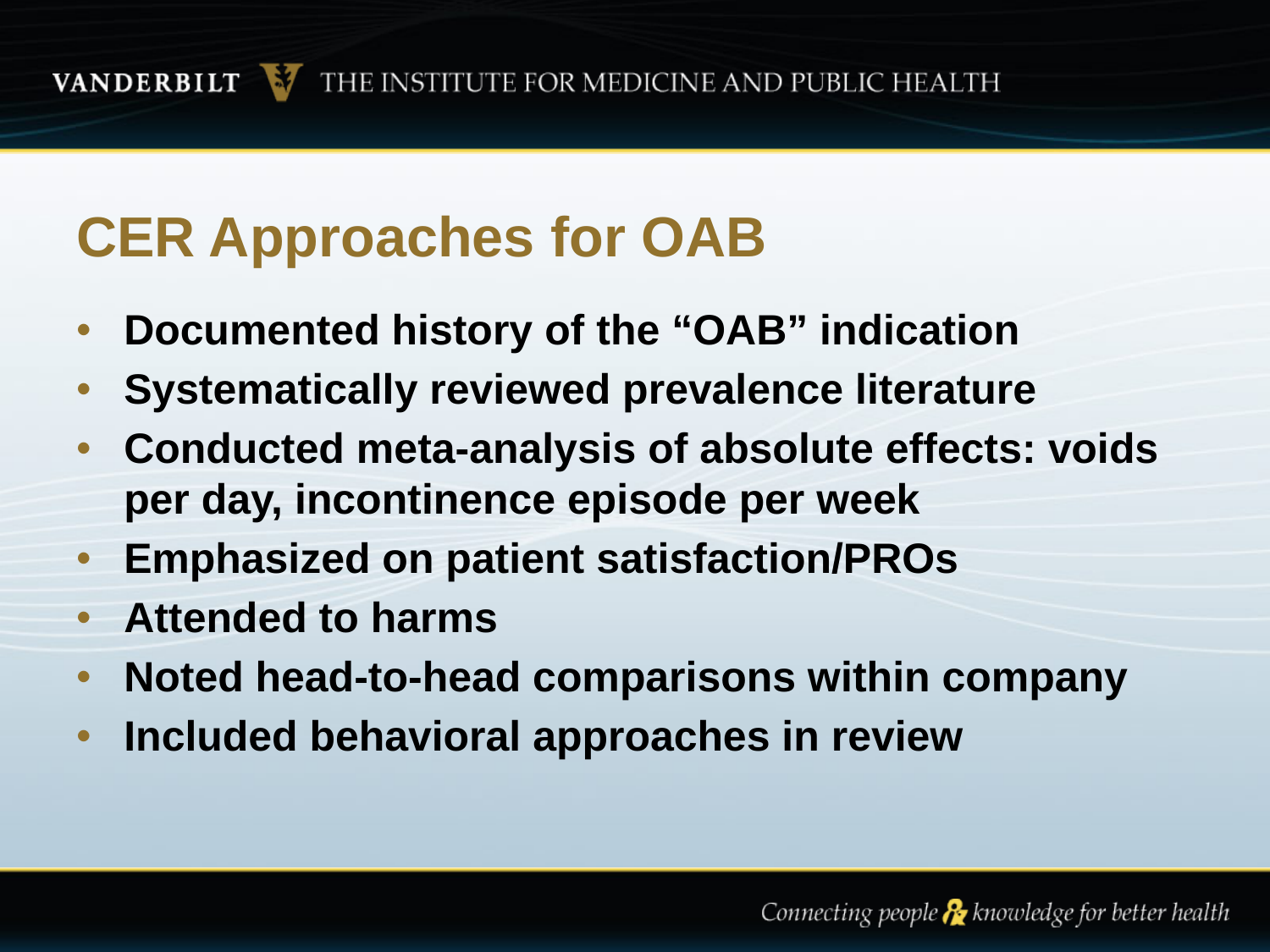

# CER Approaches for OAB
Documented history of the “OAB” indication
Systematically reviewed prevalence literature
Conducted meta-analysis of absolute effects: voids per day, incontinence episode per week
Emphasized on patient satisfaction/PROs
Attended to harms
Noted head-to-head comparisons within company
Included behavioral approaches in review